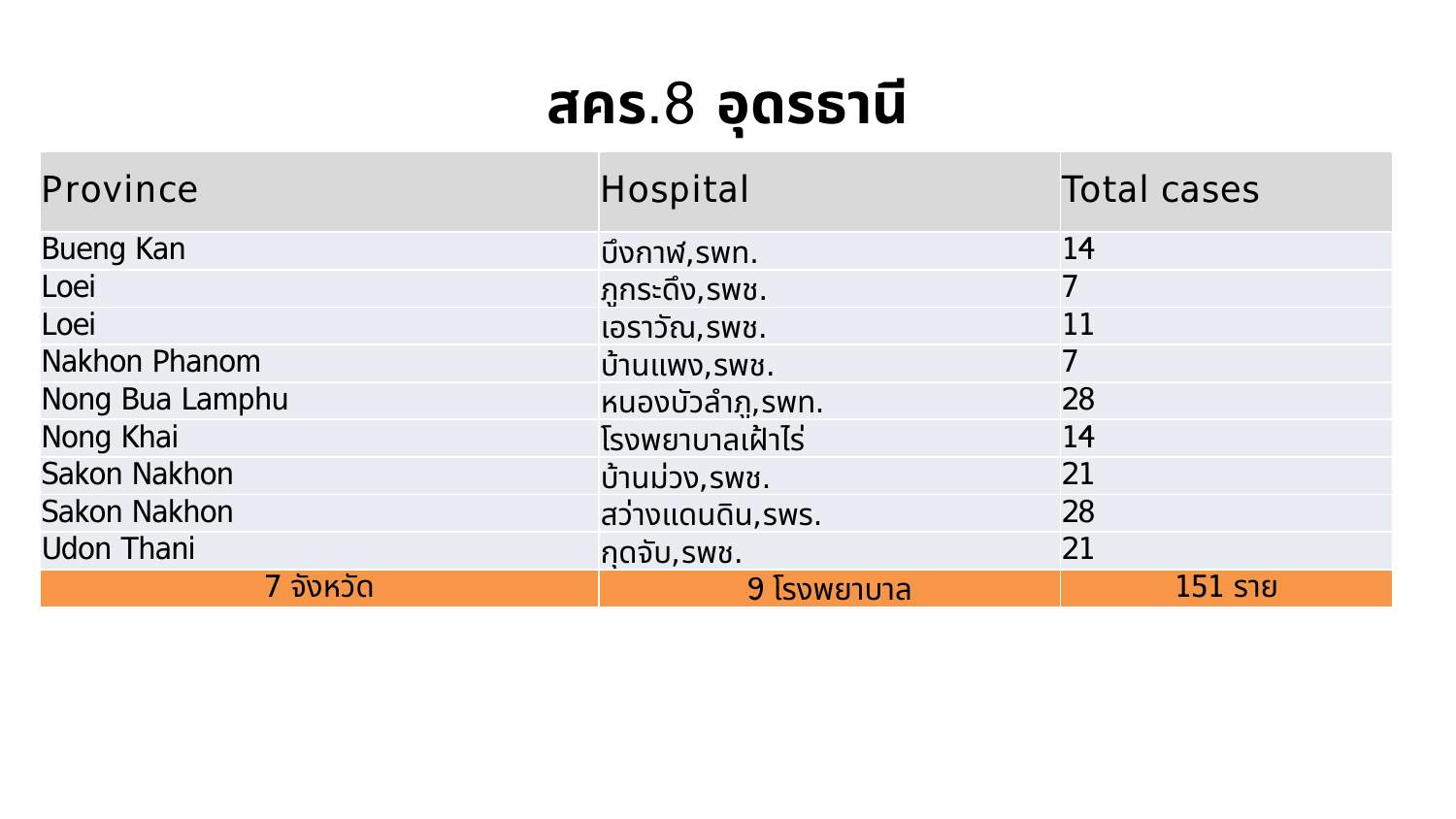

# สคร.8 อุดรธานี
| Province | Hospital | Total cases |
| --- | --- | --- |
| Bueng Kan | บึงกาฬ,รพท. | 14 |
| Loei | ภูกระดึง,รพช. | 7 |
| Loei | เอราวัณ,รพช. | 11 |
| Nakhon Phanom | บ้านแพง,รพช. | 7 |
| Nong Bua Lamphu | หนองบัวลำภู,รพท. | 28 |
| Nong Khai | โรงพยาบาลเฝ้าไร่ | 14 |
| Sakon Nakhon | บ้านม่วง,รพช. | 21 |
| Sakon Nakhon | สว่างแดนดิน,รพร. | 28 |
| Udon Thani | กุดจับ,รพช. | 21 |
| 7 จังหวัด | 9 โรงพยาบาล | 151 ราย |